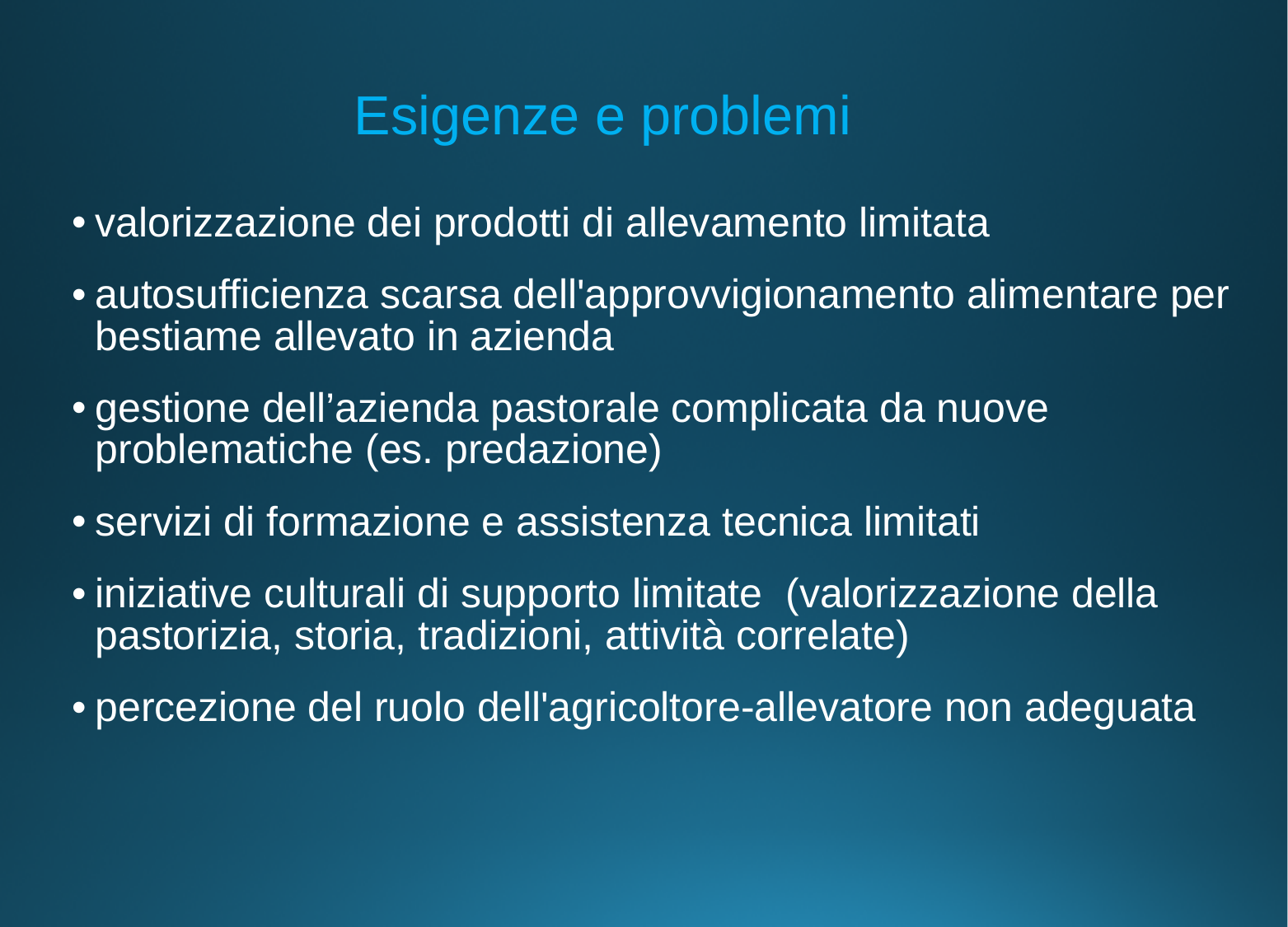

Esigenze e problemi
valorizzazione dei prodotti di allevamento limitata
autosufficienza scarsa dell'approvvigionamento alimentare per bestiame allevato in azienda
gestione dell’azienda pastorale complicata da nuove problematiche (es. predazione)
servizi di formazione e assistenza tecnica limitati
iniziative culturali di supporto limitate  (valorizzazione della pastorizia, storia, tradizioni, attività correlate)
percezione del ruolo dell'agricoltore-allevatore non adeguata